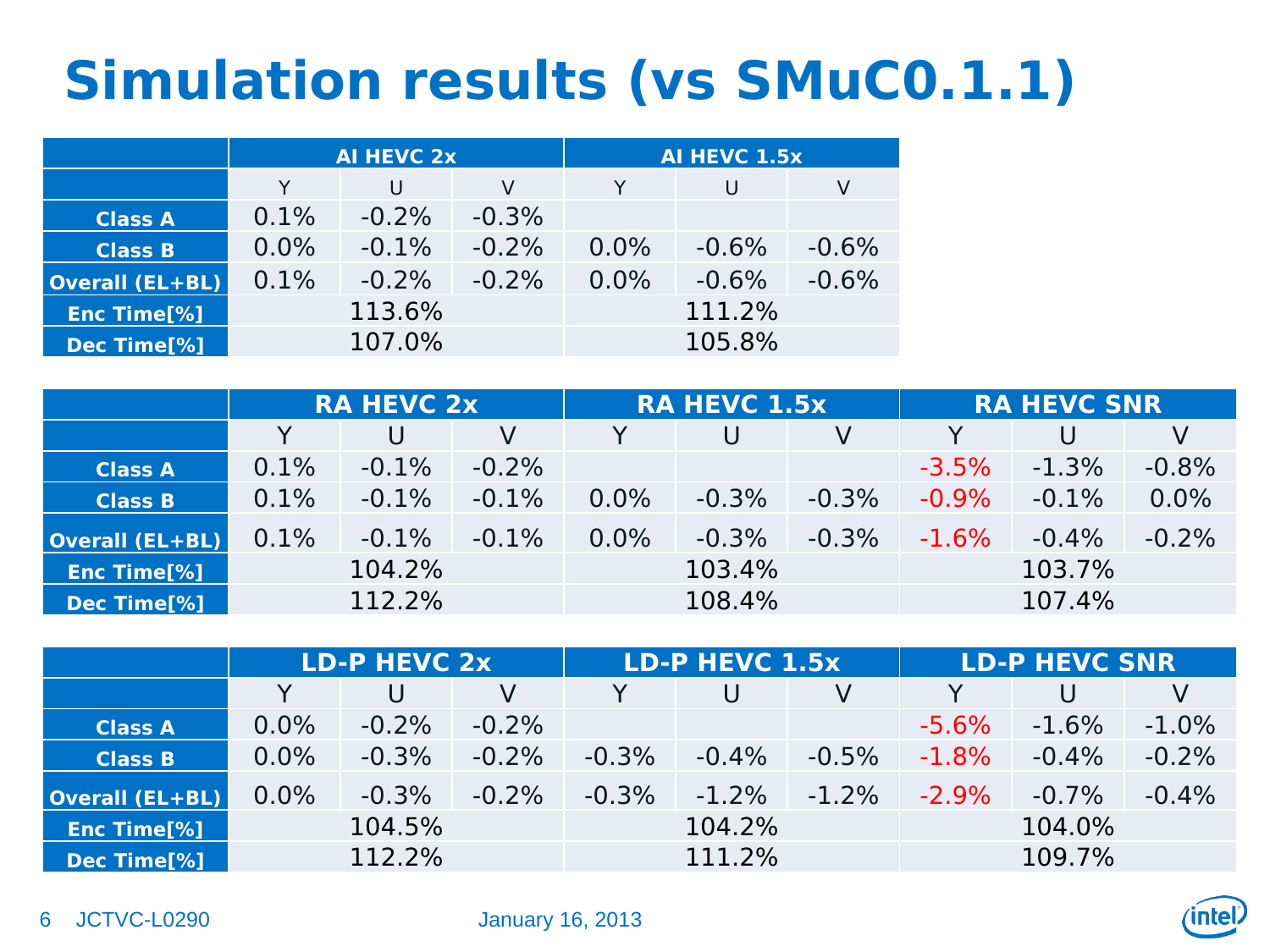

# Simulation results (vs SMuC0.1.1)
|  | AI HEVC 2x |  |  | AI HEVC 1.5x |  |  |  |  |  |
| --- | --- | --- | --- | --- | --- | --- | --- | --- | --- |
|  | Y | U | V | Y | U | V |  |  |  |
| Class A | 0.1% | -0.2% | -0.3% |  |  |  |  |  |  |
| Class B | 0.0% | -0.1% | -0.2% | 0.0% | -0.6% | -0.6% |  |  |  |
| Overall (EL+BL) | 0.1% | -0.2% | -0.2% | 0.0% | -0.6% | -0.6% |  |  |  |
| Enc Time[%] | 113.6% |  |  | 111.2% |  |  |  |  |  |
| Dec Time[%] | 107.0% |  |  | 105.8% |  |  |  |  |  |
|  |  |  |  |  |  |  |  |  |  |
|  | RA HEVC 2x |  |  | RA HEVC 1.5x |  |  | RA HEVC SNR |  |  |
|  | Y | U | V | Y | U | V | Y | U | V |
| Class A | 0.1% | -0.1% | -0.2% |  |  |  | -3.5% | -1.3% | -0.8% |
| Class B | 0.1% | -0.1% | -0.1% | 0.0% | -0.3% | -0.3% | -0.9% | -0.1% | 0.0% |
| Overall (EL+BL) | 0.1% | -0.1% | -0.1% | 0.0% | -0.3% | -0.3% | -1.6% | -0.4% | -0.2% |
| Enc Time[%] | 104.2% |  |  | 103.4% |  |  | 103.7% |  |  |
| Dec Time[%] | 112.2% |  |  | 108.4% |  |  | 107.4% |  |  |
|  |  |  |  |  |  |  |  |  |  |
|  | LD-P HEVC 2x |  |  | LD-P HEVC 1.5x |  |  | LD-P HEVC SNR |  |  |
|  | Y | U | V | Y | U | V | Y | U | V |
| Class A | 0.0% | -0.2% | -0.2% |  |  |  | -5.6% | -1.6% | -1.0% |
| Class B | 0.0% | -0.3% | -0.2% | -0.3% | -0.4% | -0.5% | -1.8% | -0.4% | -0.2% |
| Overall (EL+BL) | 0.0% | -0.3% | -0.2% | -0.3% | -1.2% | -1.2% | -2.9% | -0.7% | -0.4% |
| Enc Time[%] | 104.5% |  |  | 104.2% |  |  | 104.0% |  |  |
| Dec Time[%] | 112.2% |  |  | 111.2% |  |  | 109.7% |  |  |
6
JCTVC-L0290
January 16, 2013